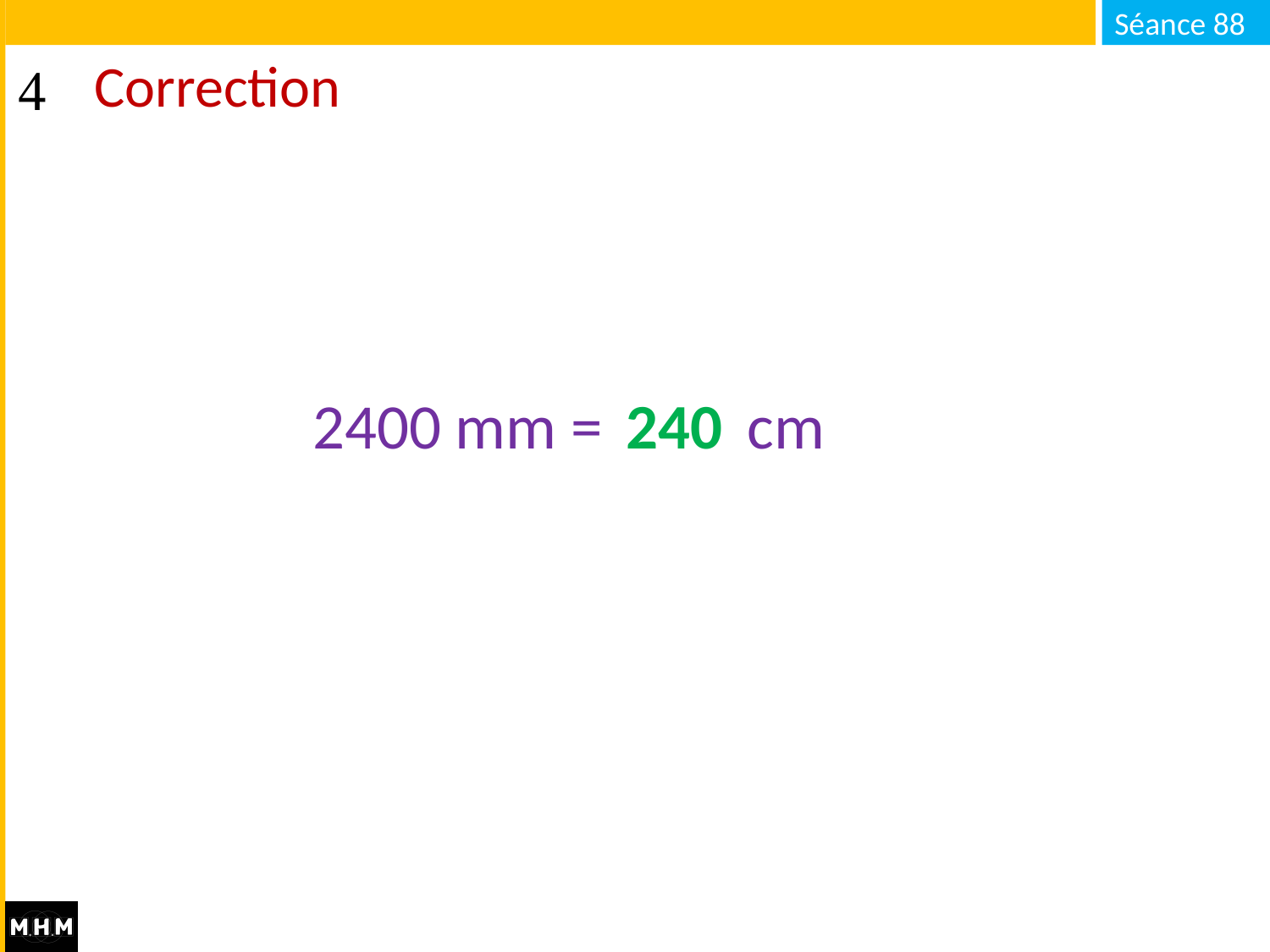

# Correction

2400 mm =  …     cm …  mm
240